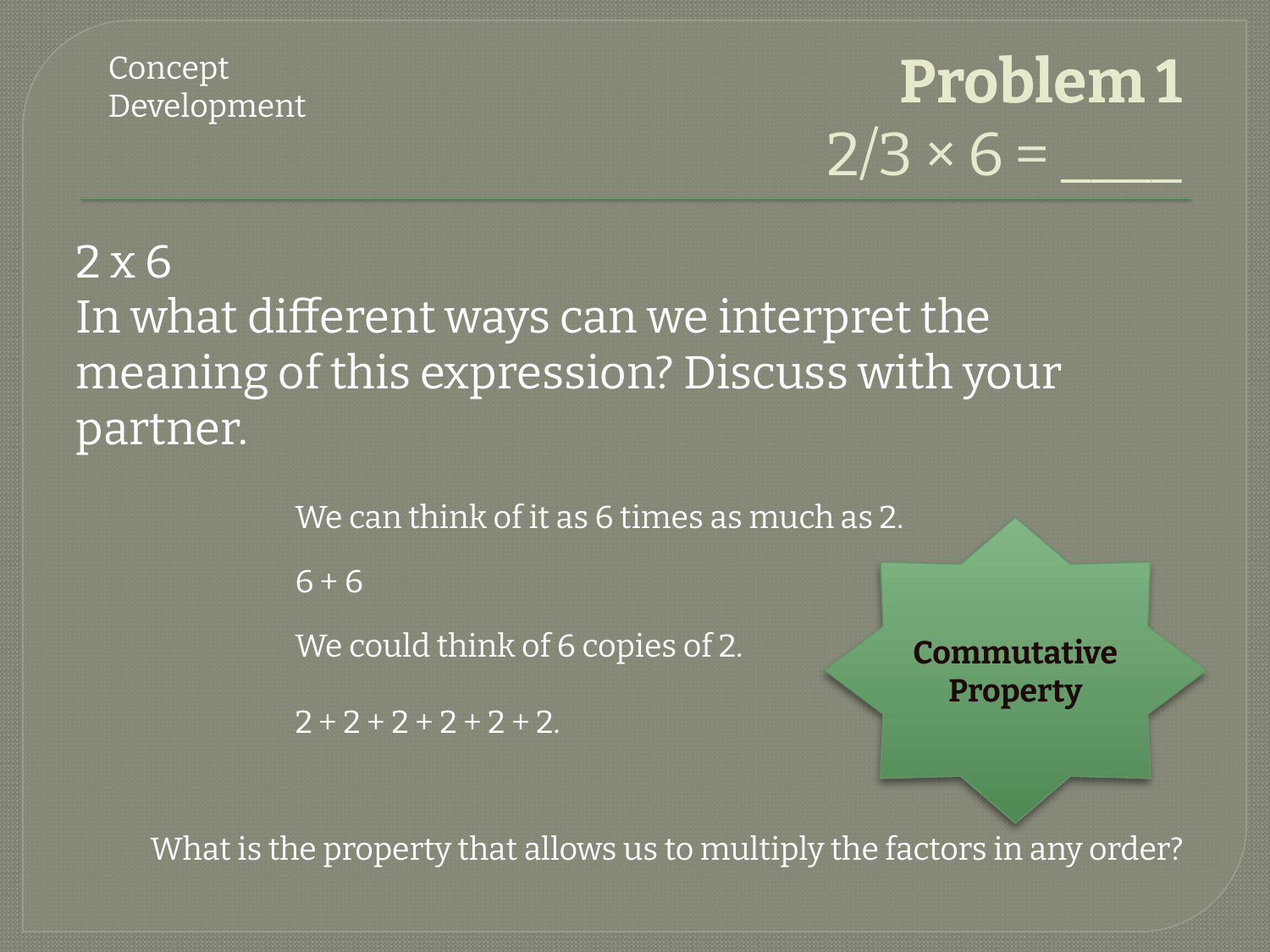

# Problem 1 2/3 × 6 = ____
Concept Development
2 x 6
In what different ways can we interpret the meaning of this expression? Discuss with your partner.
We can think of it as 6 times as much as 2.
Commutative Property
6 + 6
We could think of 6 copies of 2.
2 + 2 + 2 + 2 + 2 + 2.
What is the property that allows us to multiply the factors in any order?